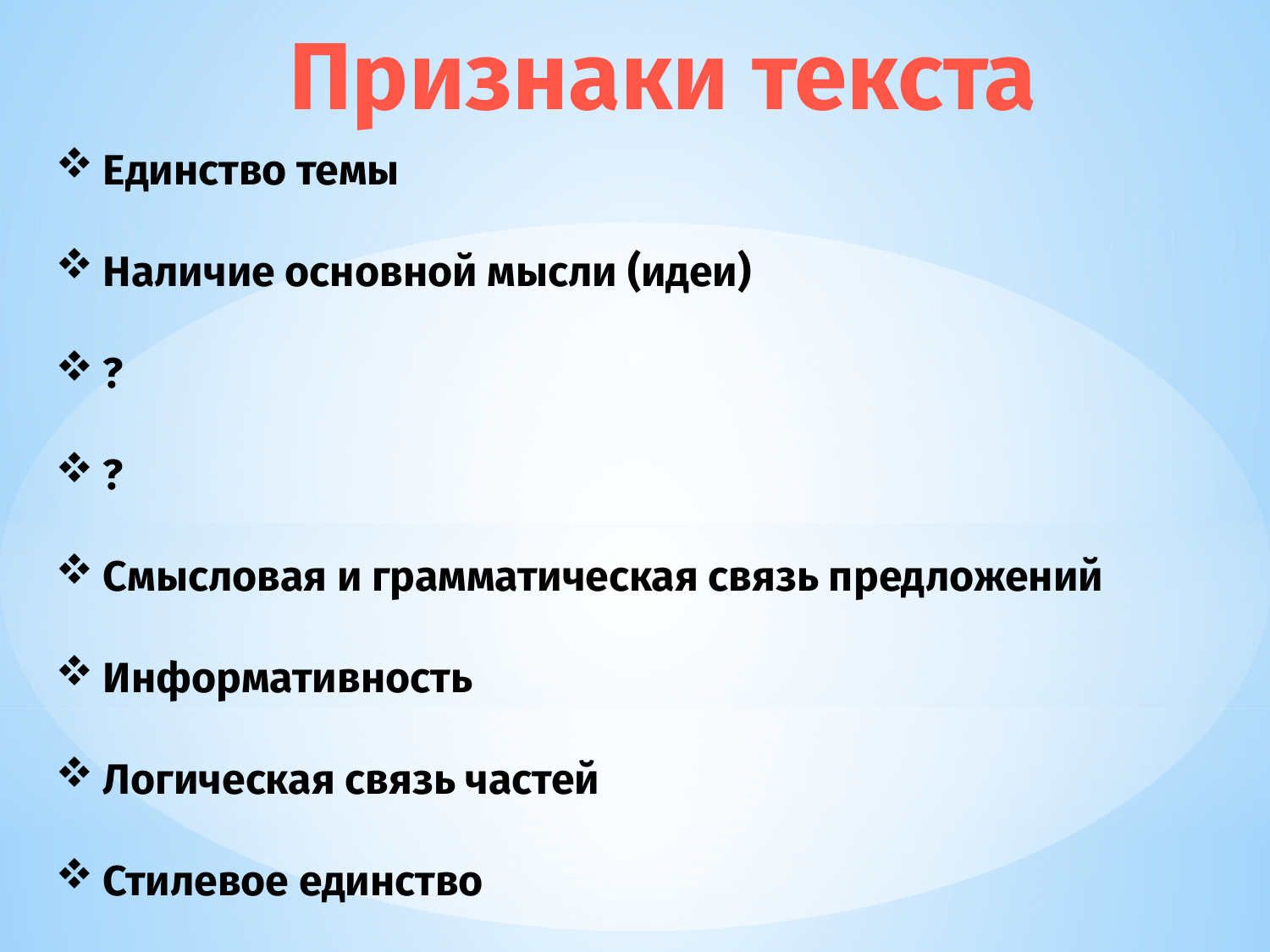

Признаки текста
Единство темы

Наличие основной мысли (идеи)

?

?

Смысловая и грамматическая связь предложений

Информативность

Логическая связь частей

Стилевое единство